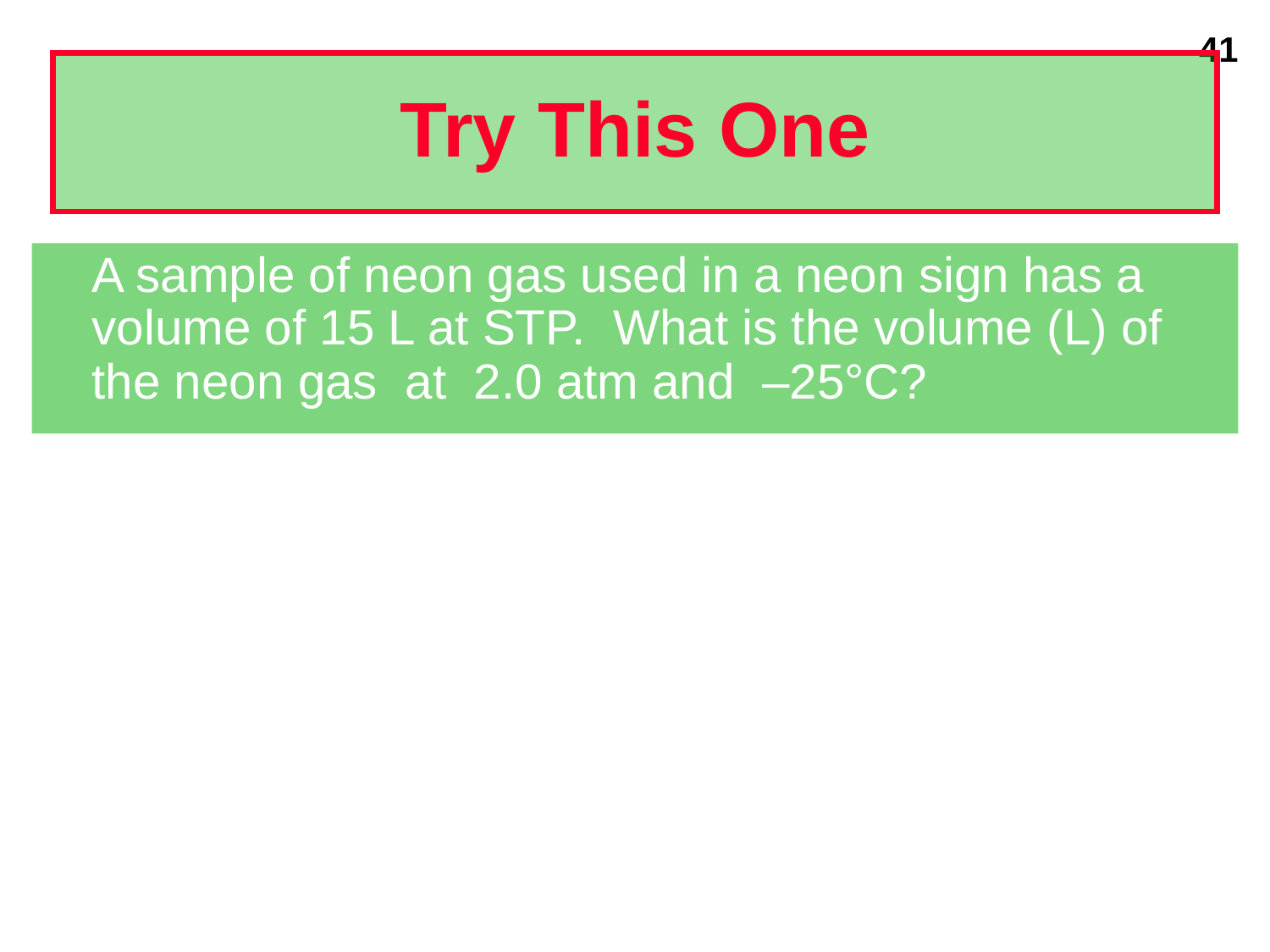

# Try This One
	A sample of neon gas used in a neon sign has a volume of 15 L at STP.  What is the volume (L) of the neon gas  at  2.0 atm and  –25°C?